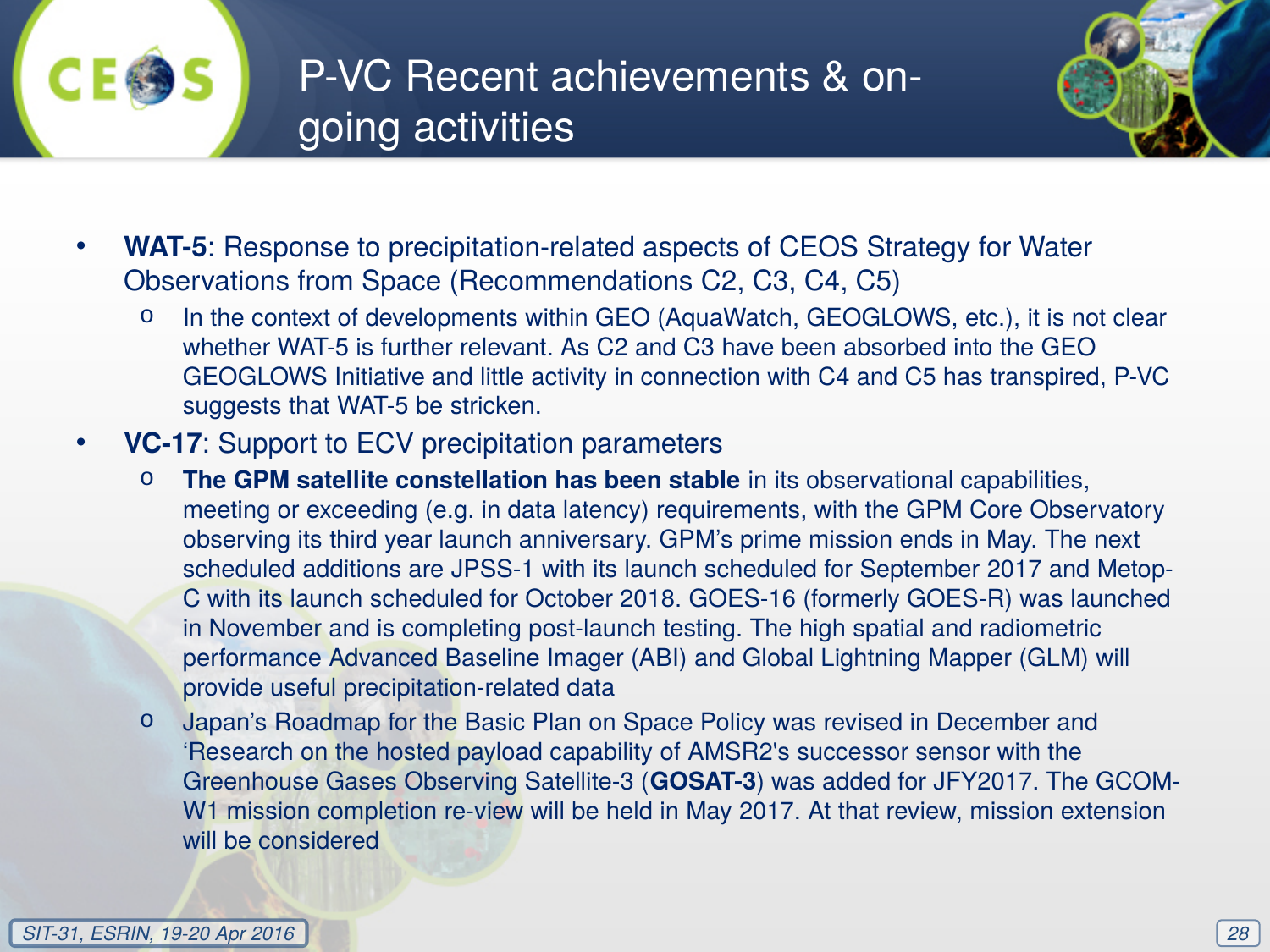

P-VC Recent achievements & on-going activities
WAT-5: Response to precipitation-related aspects of CEOS Strategy for Water Observations from Space (Recommendations C2, C3, C4, C5)
In the context of developments within GEO (AquaWatch, GEOGLOWS, etc.), it is not clear whether WAT-5 is further relevant. As C2 and C3 have been absorbed into the GEO GEOGLOWS Initiative and little activity in connection with C4 and C5 has transpired, P-VC suggests that WAT-5 be stricken.
VC-17: Support to ECV precipitation parameters
The GPM satellite constellation has been stable in its observational capabilities, meeting or exceeding (e.g. in data latency) requirements, with the GPM Core Observatory observing its third year launch anniversary. GPM’s prime mission ends in May. The next scheduled additions are JPSS-1 with its launch scheduled for September 2017 and Metop-C with its launch scheduled for October 2018. GOES-16 (formerly GOES-R) was launched in November and is completing post-launch testing. The high spatial and radiometric performance Advanced Baseline Imager (ABI) and Global Lightning Mapper (GLM) will provide useful precipitation-related data
Japan’s Roadmap for the Basic Plan on Space Policy was revised in December and ‘Research on the hosted payload capability of AMSR2's successor sensor with the Greenhouse Gases Observing Satellite-3 (GOSAT-3) was added for JFY2017. The GCOM-W1 mission completion re-view will be held in May 2017. At that review, mission extension will be considered
28